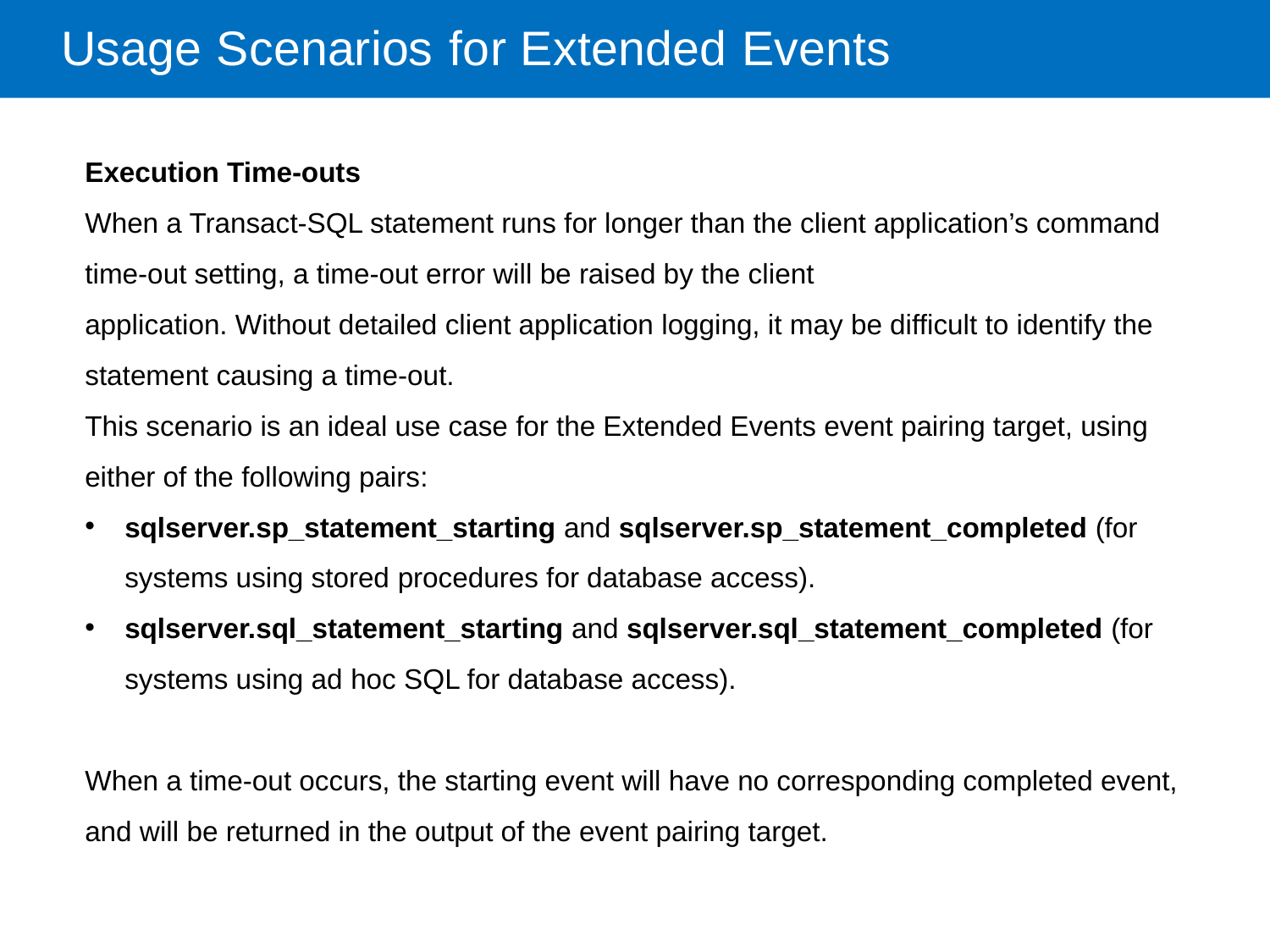

# Usage Scenarios for Extended Events
Execution Time-outs
When a Transact-SQL statement runs for longer than the client application’s command time-out setting, a time-out error will be raised by the client
application. Without detailed client application logging, it may be difficult to identify the statement causing a time-out.
This scenario is an ideal use case for the Extended Events event pairing target, using either of the following pairs:
sqlserver.sp_statement_starting and sqlserver.sp_statement_completed (for systems using stored procedures for database access).
sqlserver.sql_statement_starting and sqlserver.sql_statement_completed (for systems using ad hoc SQL for database access).

When a time-out occurs, the starting event will have no corresponding completed event, and will be returned in the output of the event pairing target.